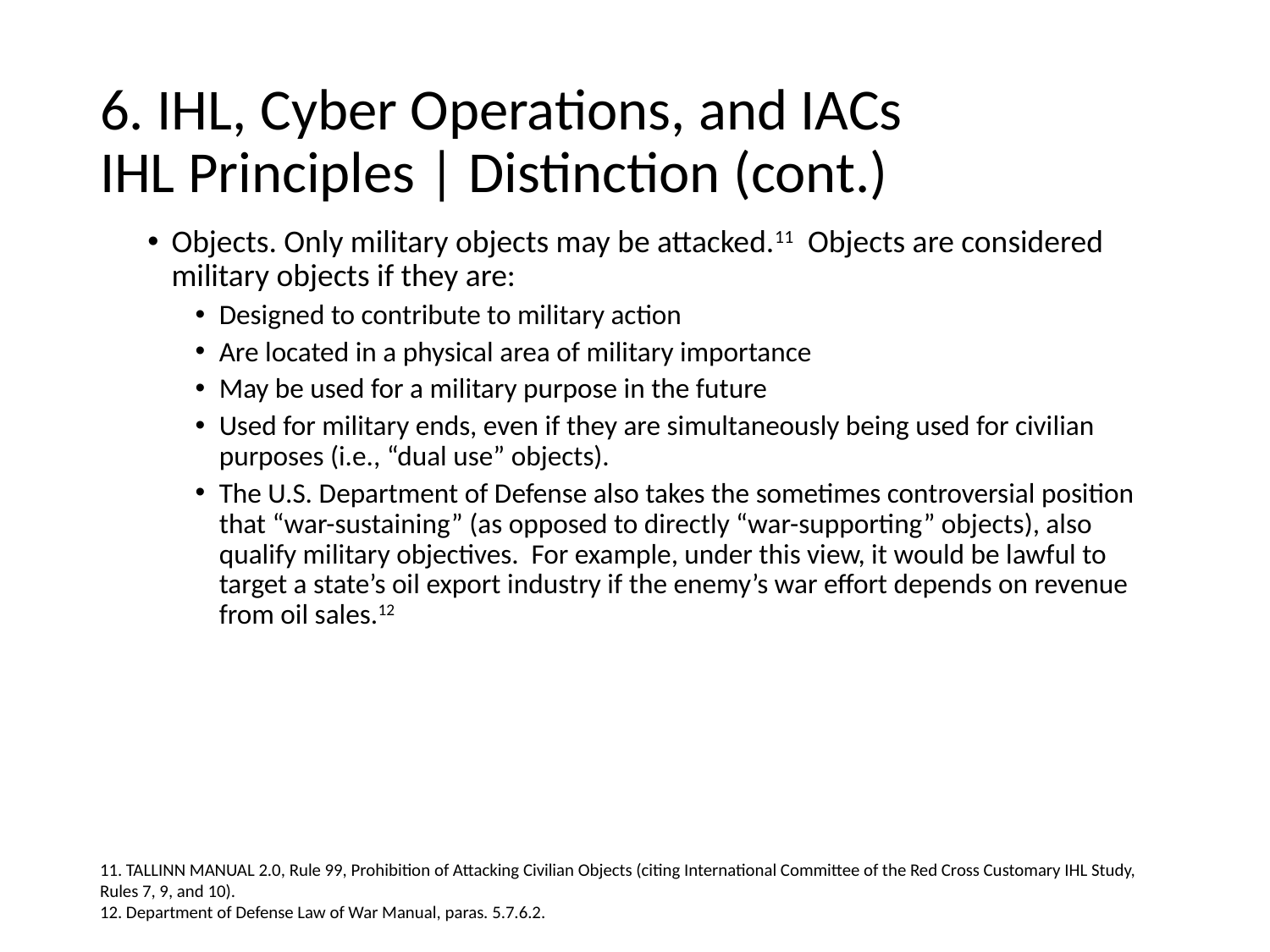

# 6. IHL, Cyber Operations, and IACs IHL Principles | Distinction (cont.)
Objects. Only military objects may be attacked.11  Objects are considered military objects if they are:
Designed to contribute to military action
Are located in a physical area of military importance
May be used for a military purpose in the future
Used for military ends, even if they are simultaneously being used for civilian purposes (i.e., “dual use” objects).
The U.S. Department of Defense also takes the sometimes controversial position that “war-sustaining” (as opposed to directly “war-supporting” objects), also qualify military objectives.  For example, under this view, it would be lawful to target a state’s oil export industry if the enemy’s war effort depends on revenue from oil sales.12

11. TALLINN MANUAL 2.0, Rule 99, Prohibition of Attacking Civilian Objects (citing International Committee of the Red Cross Customary IHL Study, Rules 7, 9, and 10).
12. Department of Defense Law of War Manual, paras. 5.7.6.2.